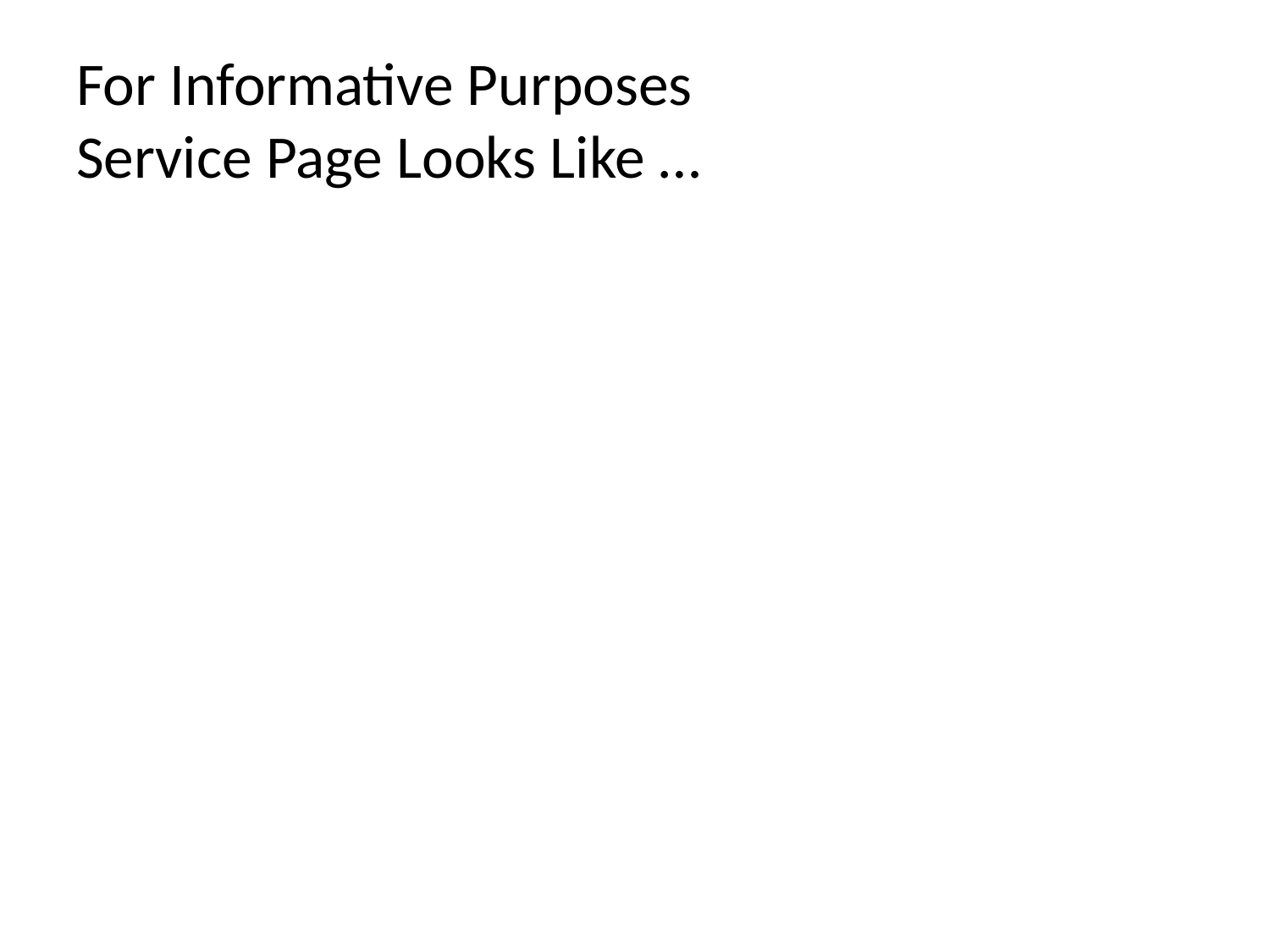

# For Informative Purposes Service Page Looks Like …